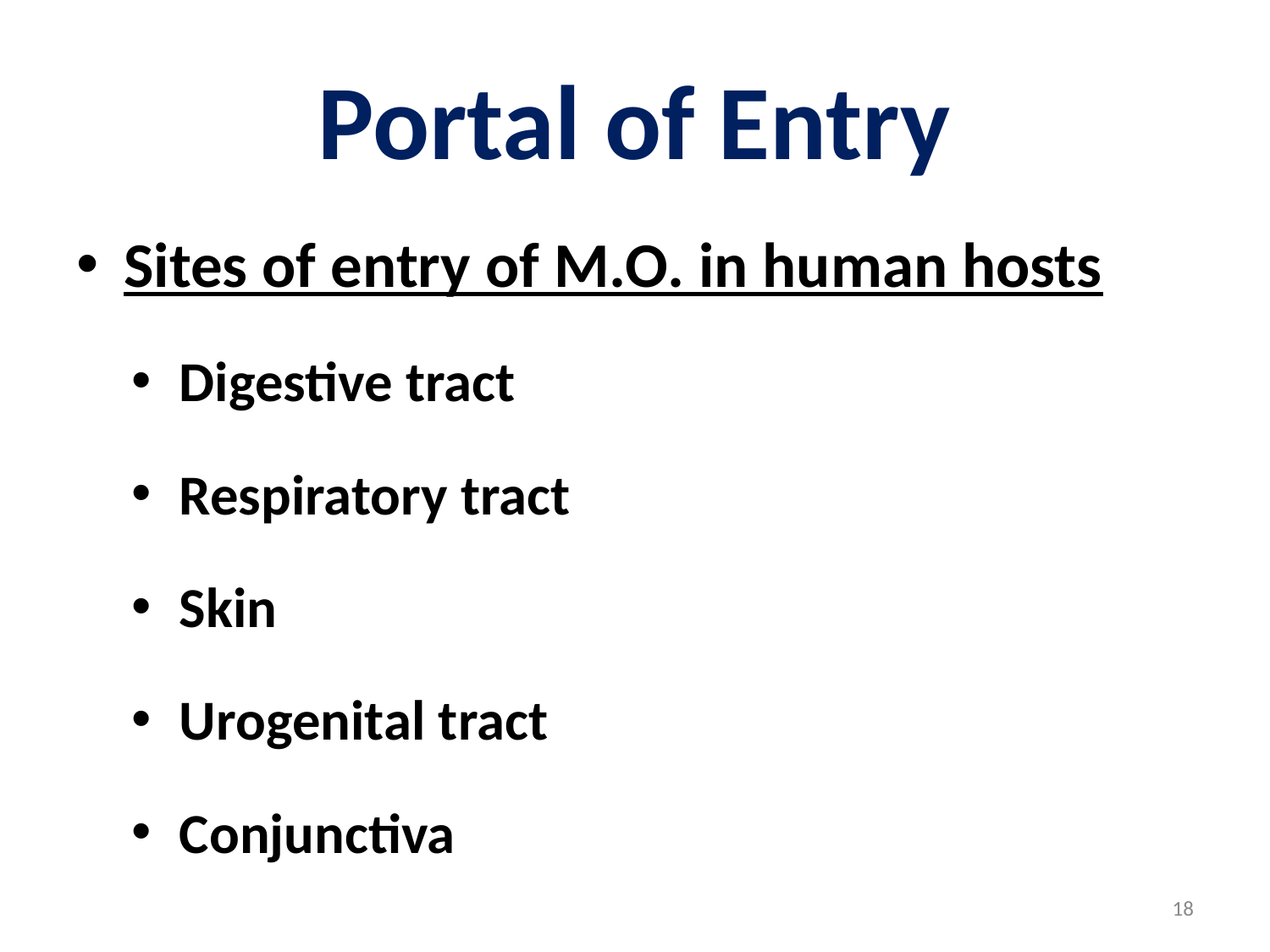

# Portal of Entry
Sites of entry of M.O. in human hosts
Digestive tract
Respiratory tract
Skin
Urogenital tract
Conjunctiva

18